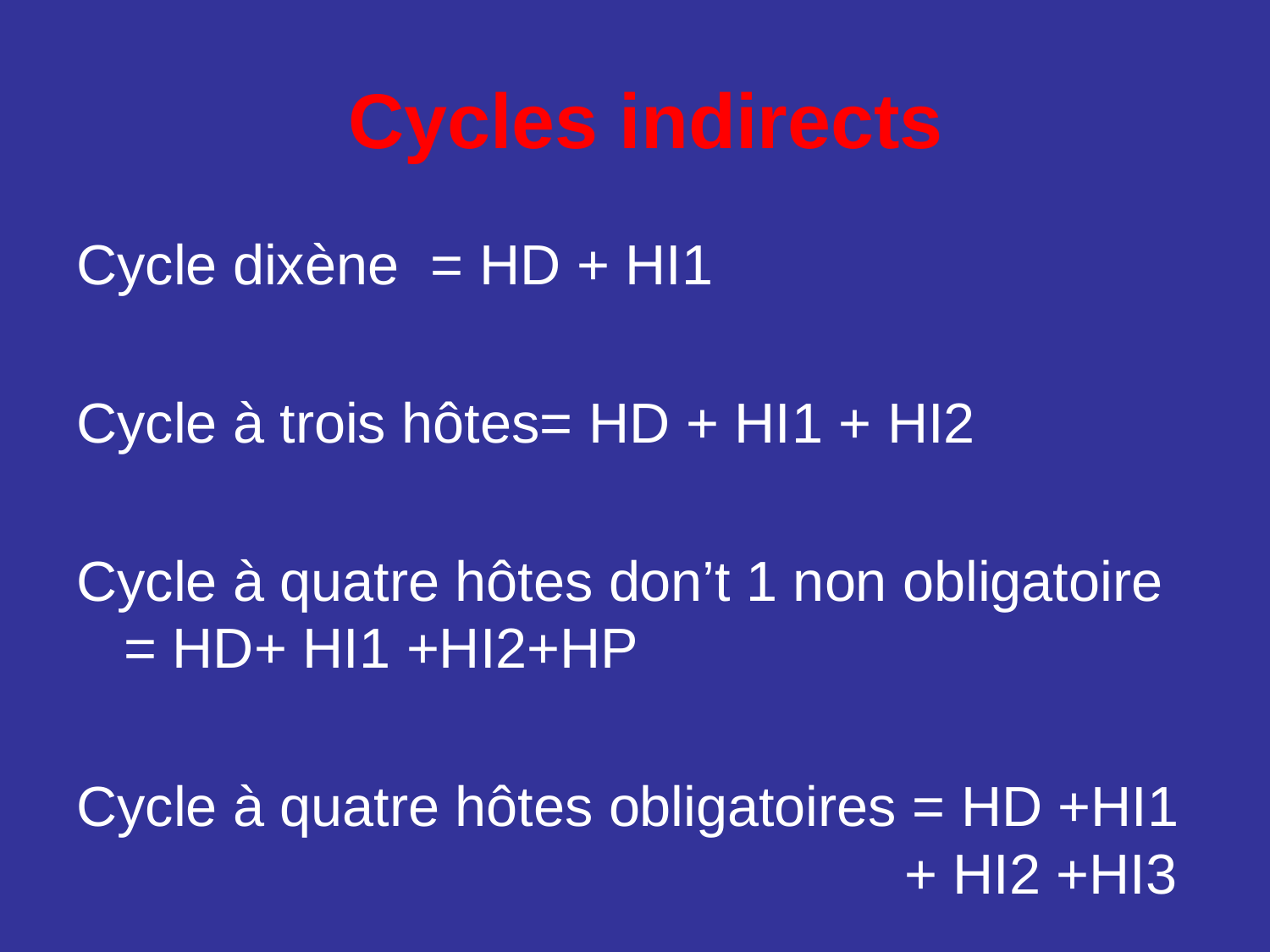

# Cycles indirects
Cycle dixène  = HD + HI1

Cycle à trois hôtes= HD + HI1 + HI2

Cycle à quatre hôtes don’t 1 non obligatoire = HD+ HI1 +HI2+HP

Cycle à quatre hôtes obligatoires = HD +HI1
                                                  + HI2 +HI3